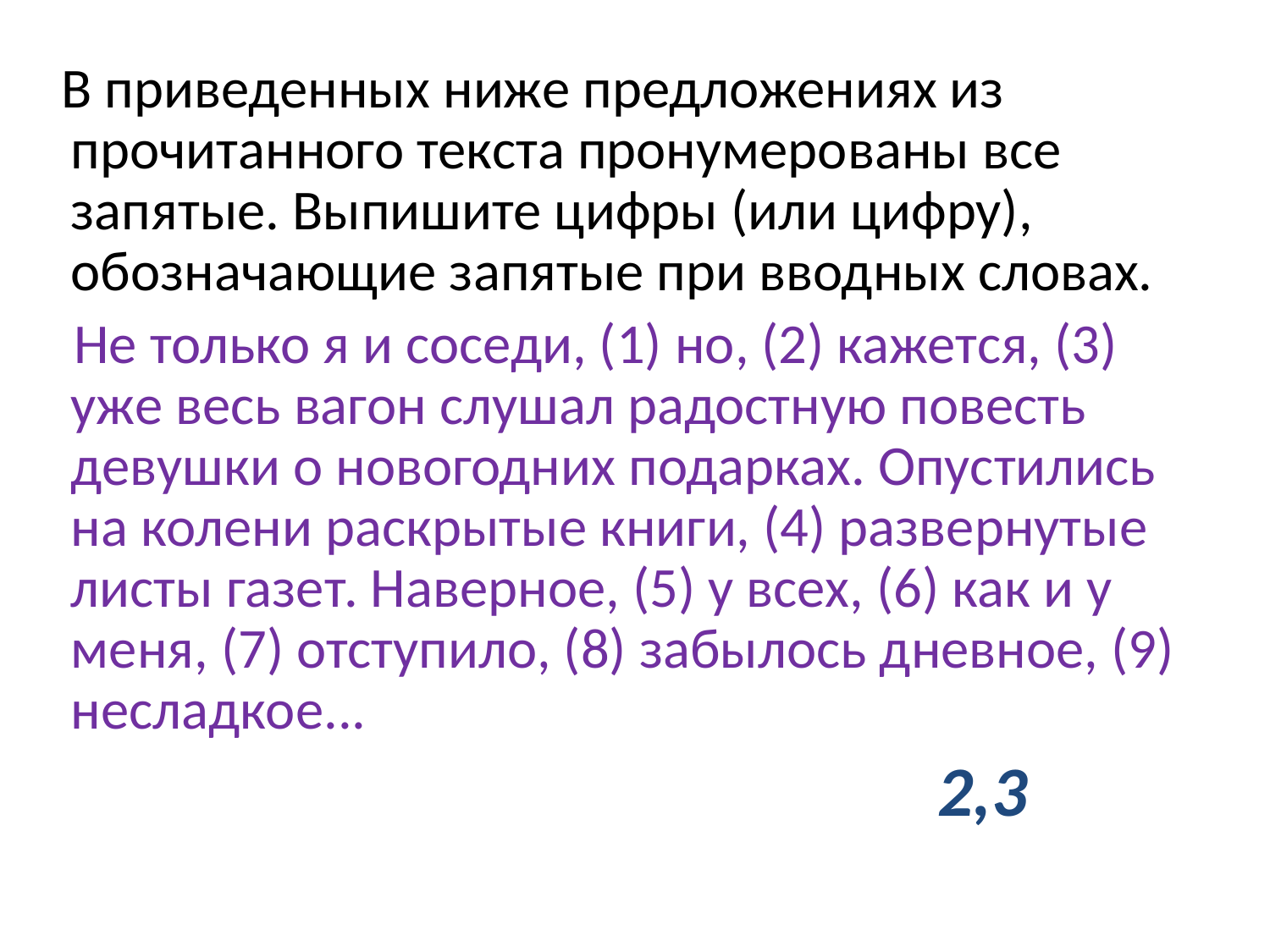

В приведенных ниже предложениях из прочитанного текста пронумерованы все запятые. Выпишите цифры (или цифру), обозначающие запятые при вводных словах.
    Не только я и соседи, (1) но, (2) кажется, (3) уже весь вагон слушал радостную повесть девушки о новогодних подарках. Опустились на колени раскрытые книги, (4) развернутые листы газет. Наверное, (5) у всех, (6) как и у меня, (7) отступило, (8) забылось дневное, (9) несладкое...
                                                                        2,3